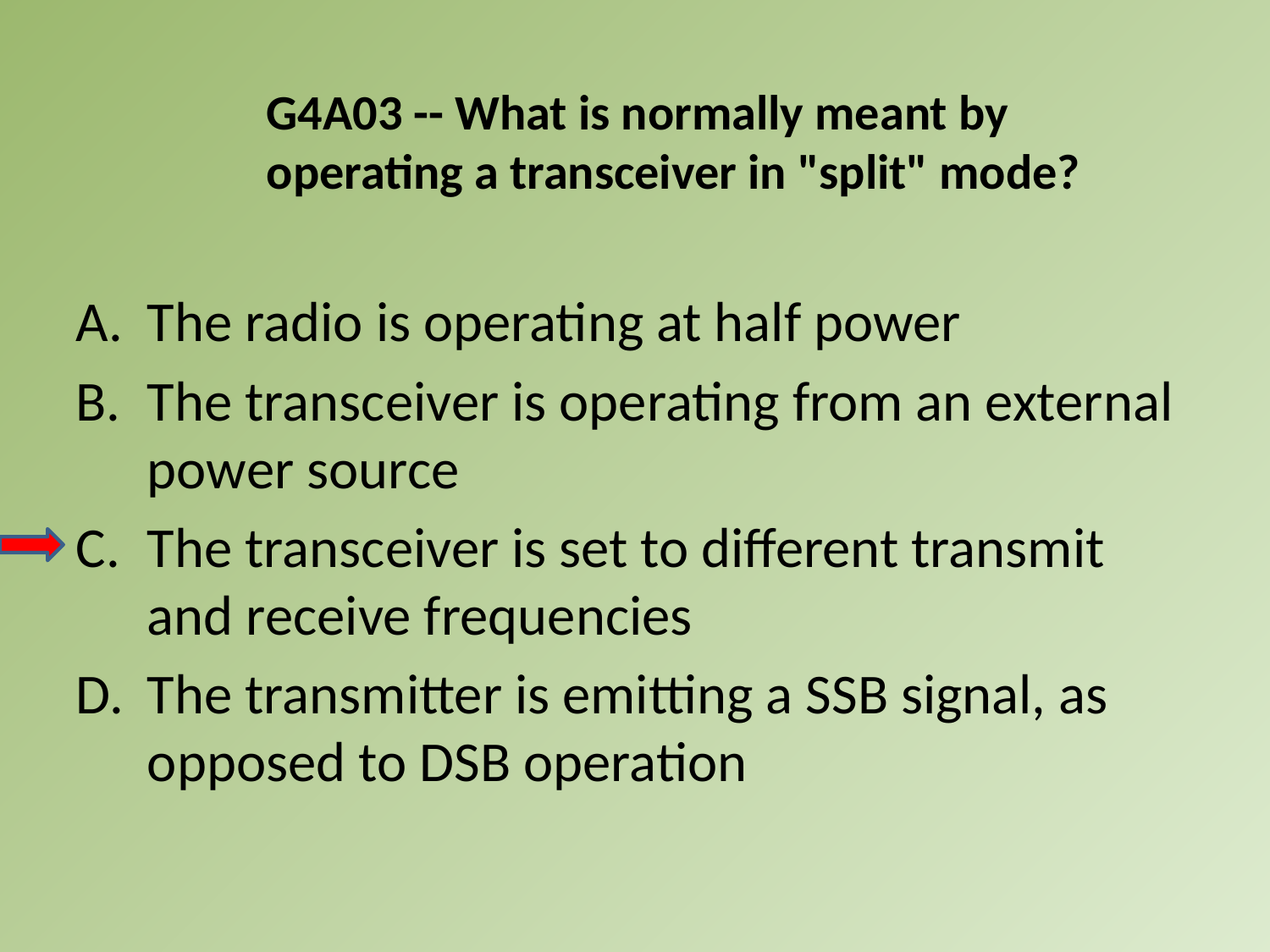

G4A03 -- What is normally meant by operating a transceiver in "split" mode?
A.	The radio is operating at half power
B.	The transceiver is operating from an external power source
C.	The transceiver is set to different transmit and receive frequencies
D.	The transmitter is emitting a SSB signal, as opposed to DSB operation